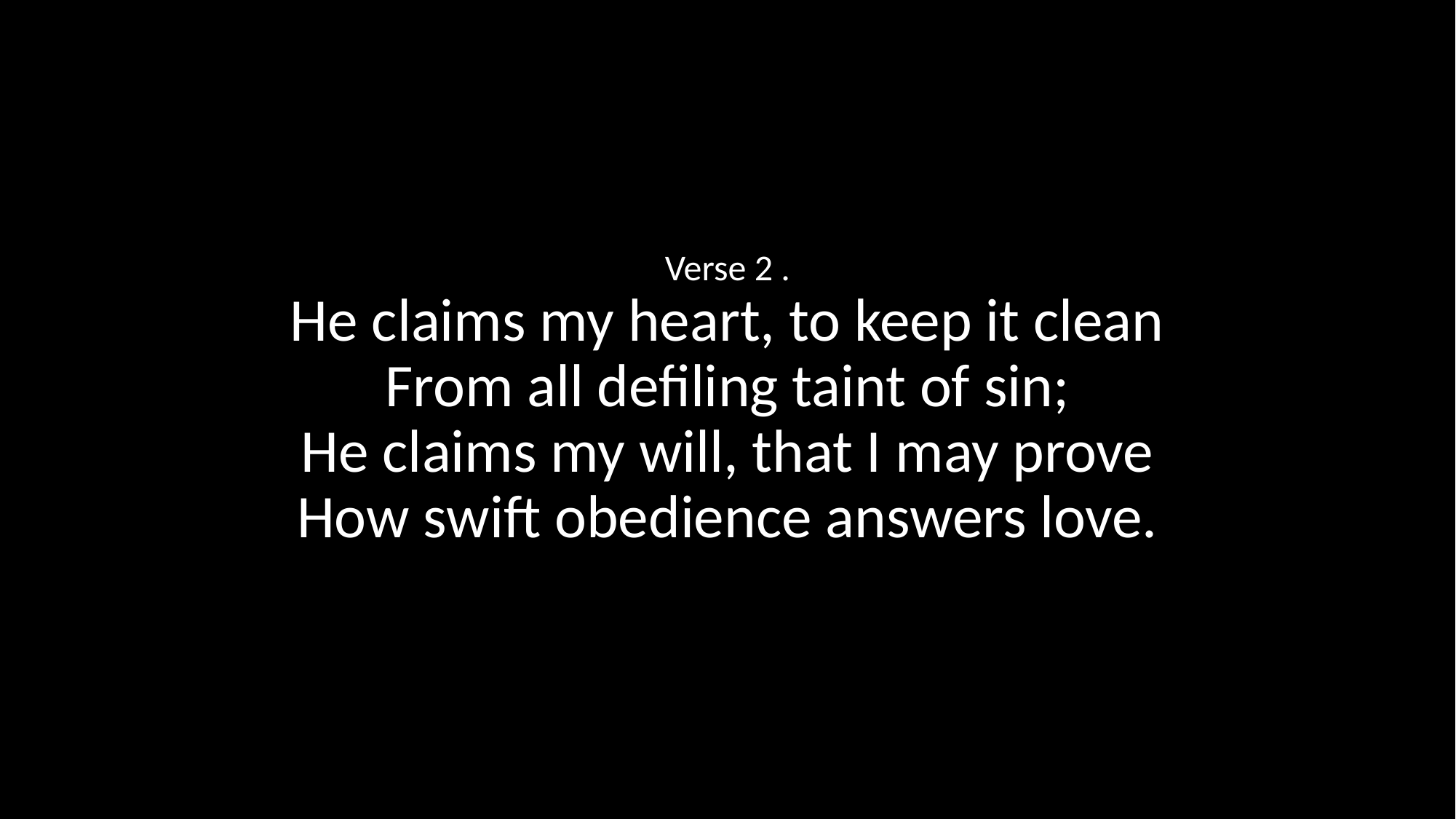

Verse 2 .
He claims my heart, to keep it clean
From all defiling taint of sin;
He claims my will, that I may prove
How swift obedience answers love.